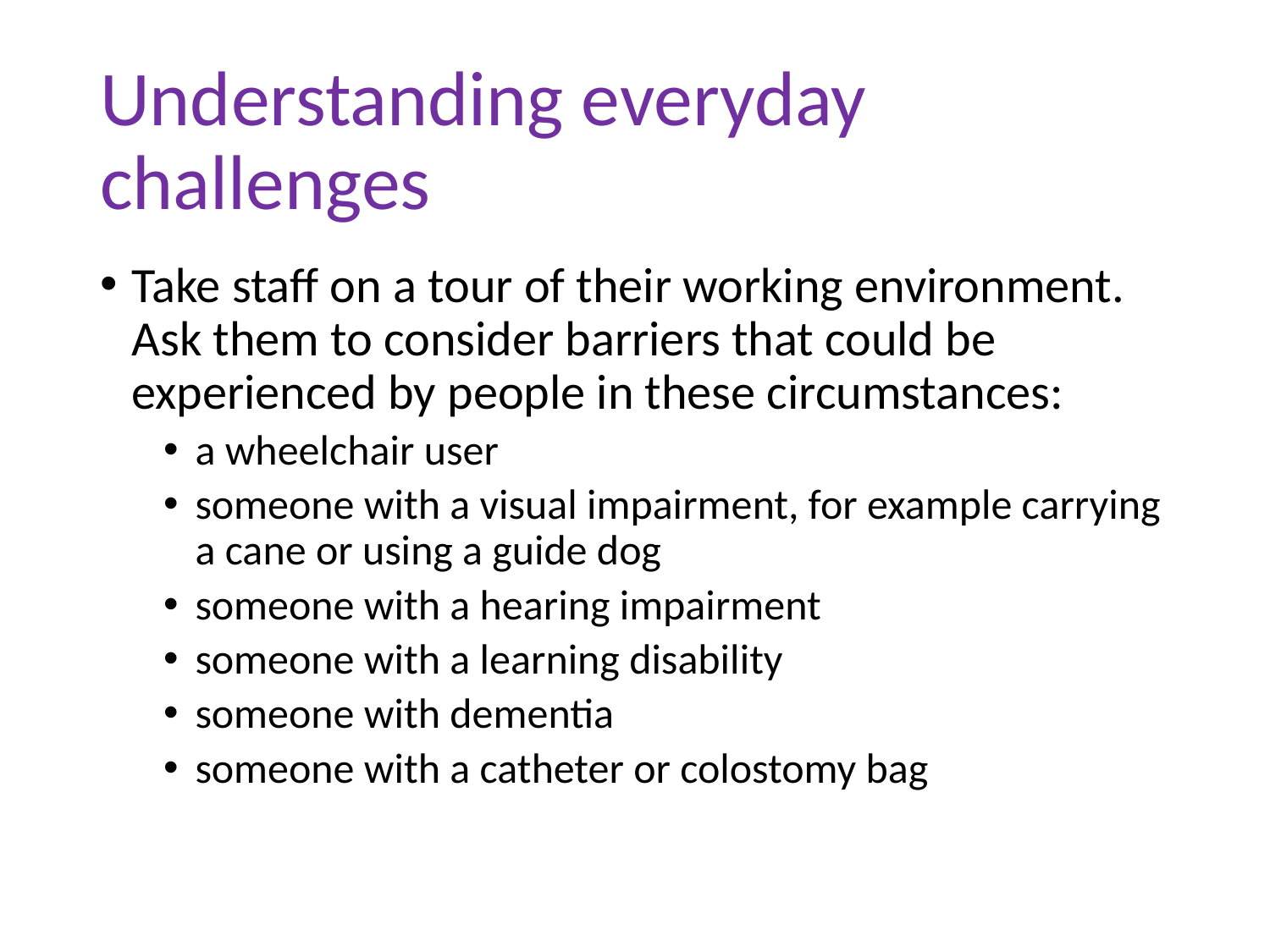

# Understanding everyday challenges
Take staff on a tour of their working environment. Ask them to consider barriers that could be experienced by people in these circumstances:
a wheelchair user
someone with a visual impairment, for example carrying a cane or using a guide dog
someone with a hearing impairment
someone with a learning disability
someone with dementia
someone with a catheter or colostomy bag